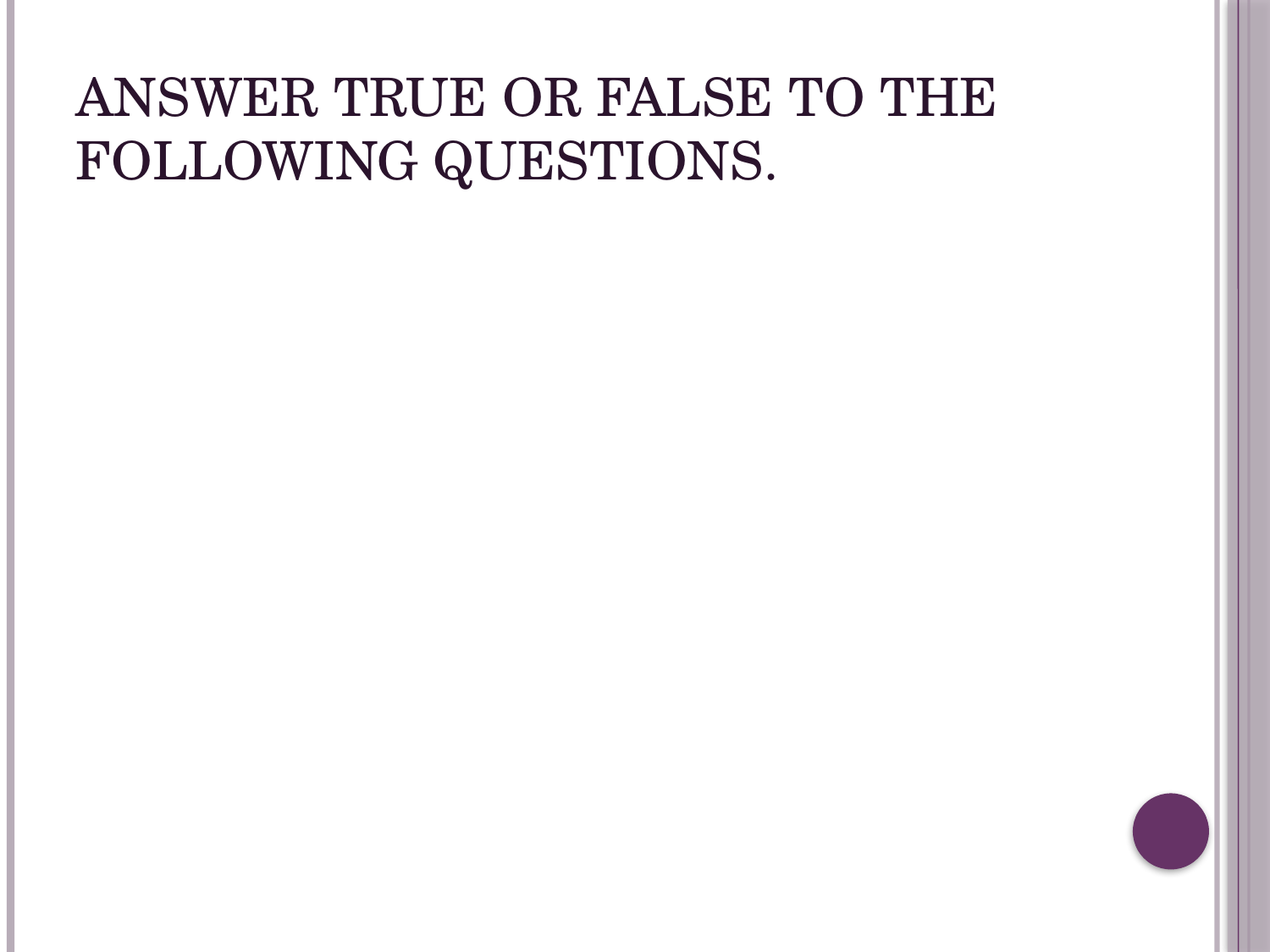

# ANSWER TRUE OR FALSE TO THE FOLLOWING QUESTIONS.